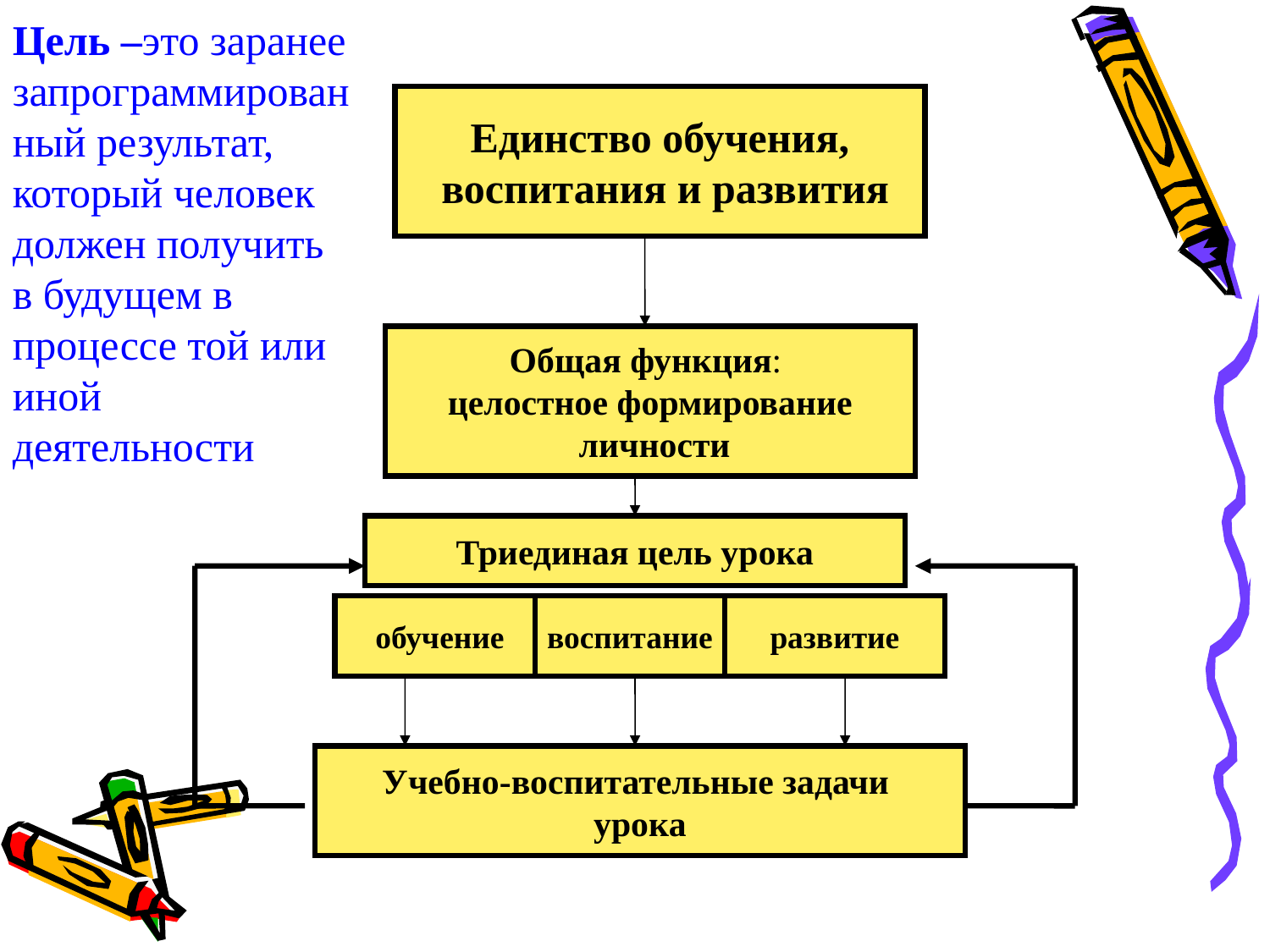

Цель –это заранее запрограммированный результат,
который человек должен получить в будущем в процессе той или
иной деятельности
Единство обучения,
 воспитания и развития

Общая функция:
целостное формирование
 личности

Триединая цель урока

обучение
воспитание
развитие

Учебно-воспитательные задачи
урока